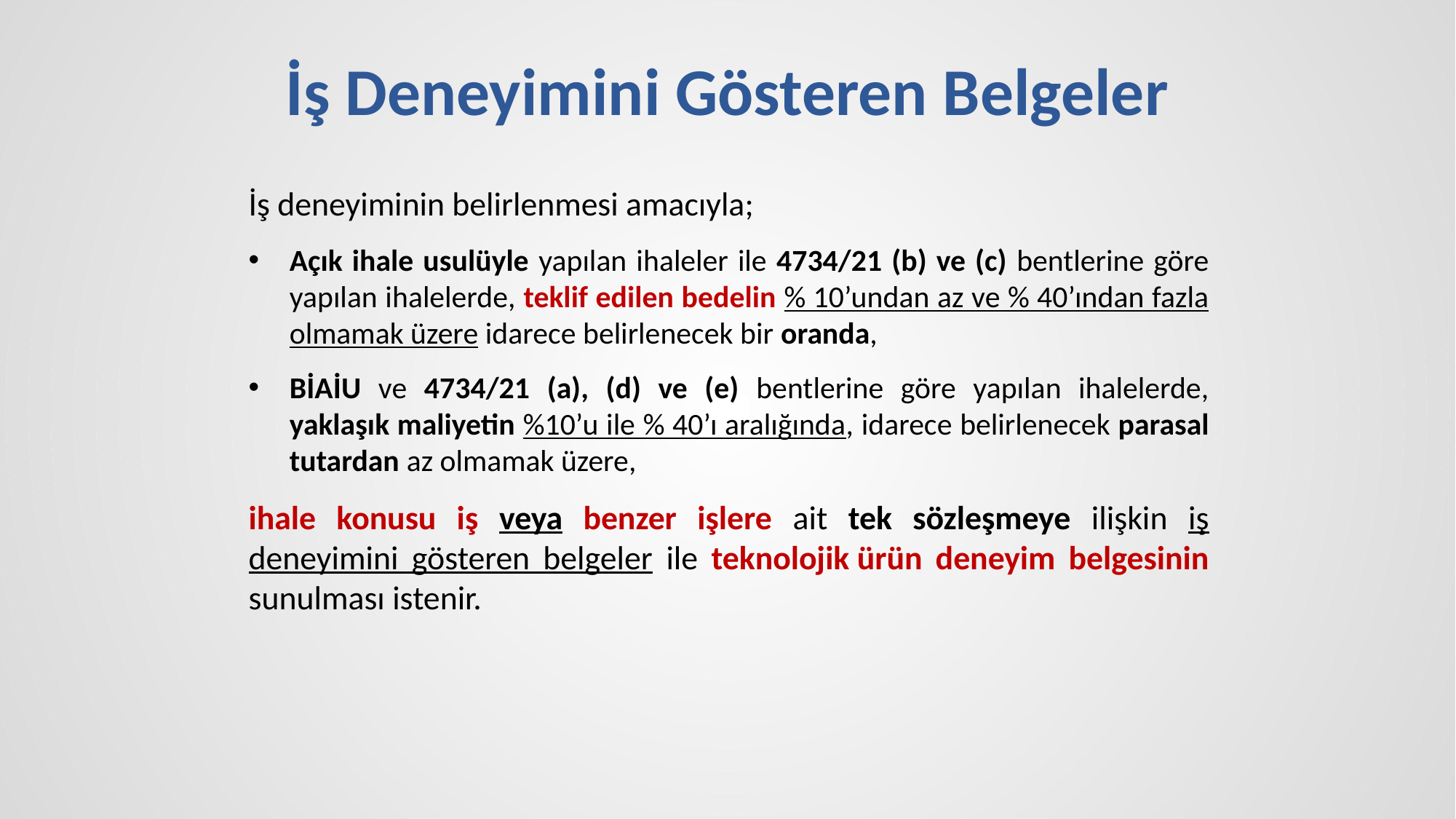

# İş Deneyimini Gösteren Belgeler
İş deneyiminin belirlenmesi amacıyla;
Açık ihale usulüyle yapılan ihaleler ile 4734/21 (b) ve (c) bentlerine göre yapılan ihalelerde, teklif edilen bedelin % 10’undan az ve % 40’ından fazla olmamak üzere idarece belirlenecek bir oranda,
BİAİU ve 4734/21 (a), (d) ve (e) bentlerine göre yapılan ihalelerde, yaklaşık maliyetin %10’u ile % 40’ı aralığında, idarece belirlenecek parasal tutardan az olmamak üzere,
ihale konusu iş veya benzer işlere ait tek sözleşmeye ilişkin iş deneyimini gösteren belgeler ile teknolojik ürün deneyim belgesinin sunulması istenir.